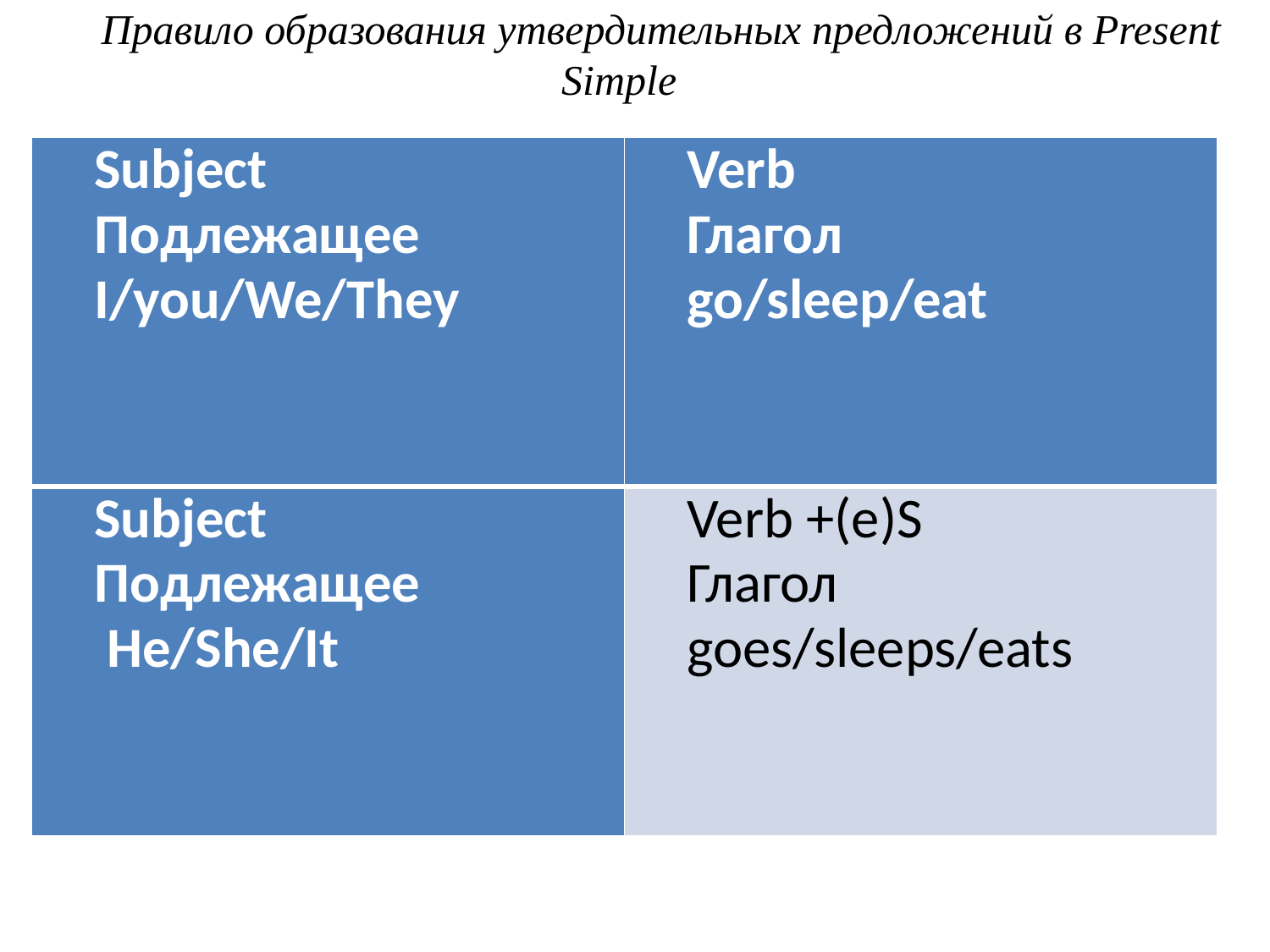

Правило образования утвердительных предложений в Present Simple
| Subject Подлежащее I/you/We/They | Verb Глагол go/sleep/eat |
| --- | --- |
| Subject Подлежащее  He/She/It | Verb +(e)S Глагол goes/sleeps/eats |